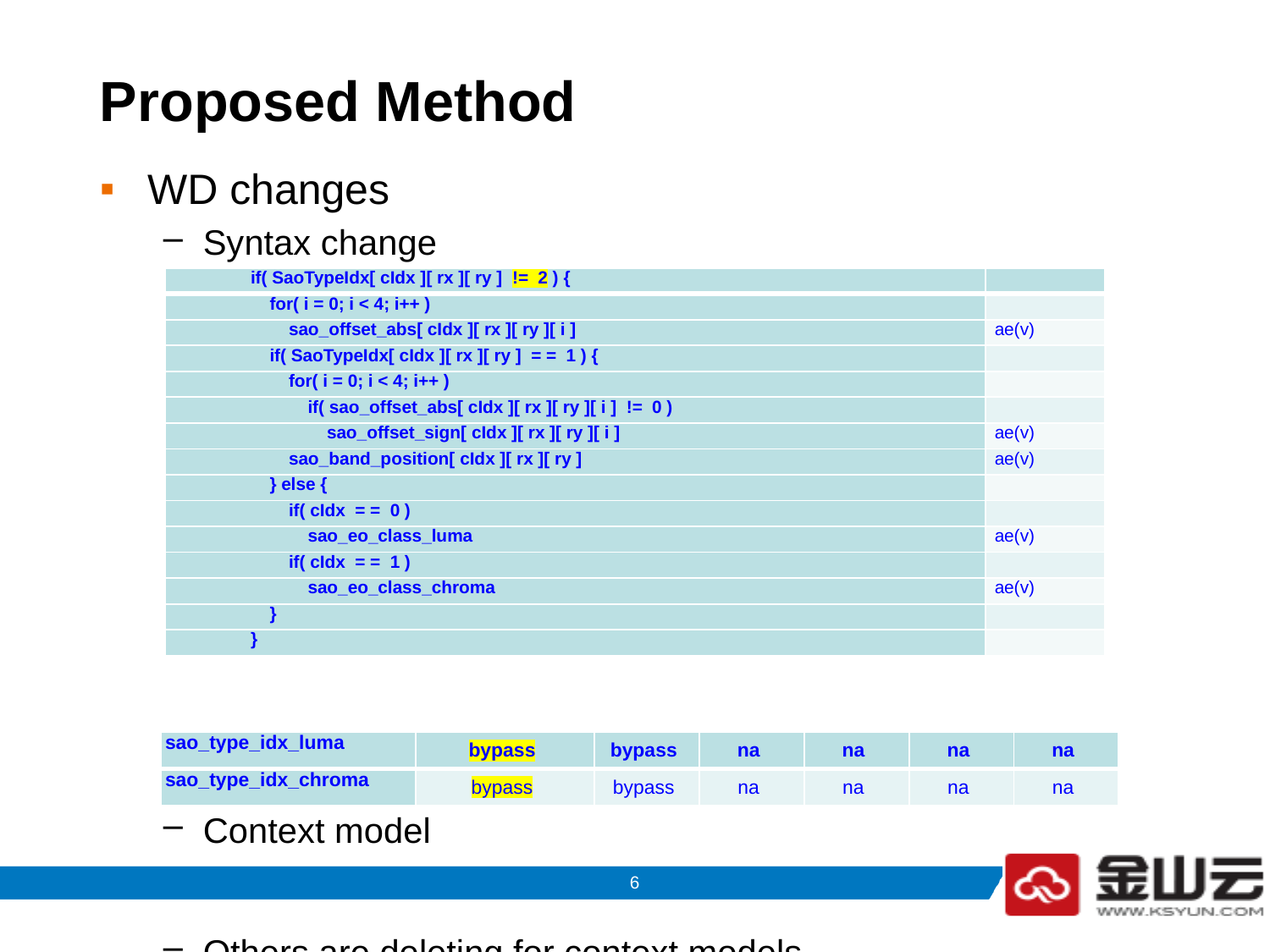

# Proposed Method
WD changes
Syntax change

Context model

Others are deleting for context models

| if( SaoTypeIdx[ cIdx ][ rx ][ ry ] != 2 ) { |  |
| --- | --- |
| for( i = 0; i < 4; i++ ) |  |
| sao\_offset\_abs[ cIdx ][ rx ][ ry ][ i ] | ae(v) |
| if( SaoTypeIdx[ cIdx ][ rx ][ ry ] = = 1 ) { |  |
| for( i = 0; i < 4; i++ ) |  |
| if( sao\_offset\_abs[ cIdx ][ rx ][ ry ][ i ] != 0 ) |  |
| sao\_offset\_sign[ cIdx ][ rx ][ ry ][ i ] | ae(v) |
| sao\_band\_position[ cIdx ][ rx ][ ry ] | ae(v) |
| } else { |  |
| if( cIdx = = 0 ) |  |
| sao\_eo\_class\_luma | ae(v) |
| if( cIdx = = 1 ) |  |
| sao\_eo\_class\_chroma | ae(v) |
| } |  |
| } |  |
| sao\_type\_idx\_luma | bypass | bypass | na | na | na | na |
| --- | --- | --- | --- | --- | --- | --- |
| sao\_type\_idx\_chroma | bypass | bypass | na | na | na | na |
6